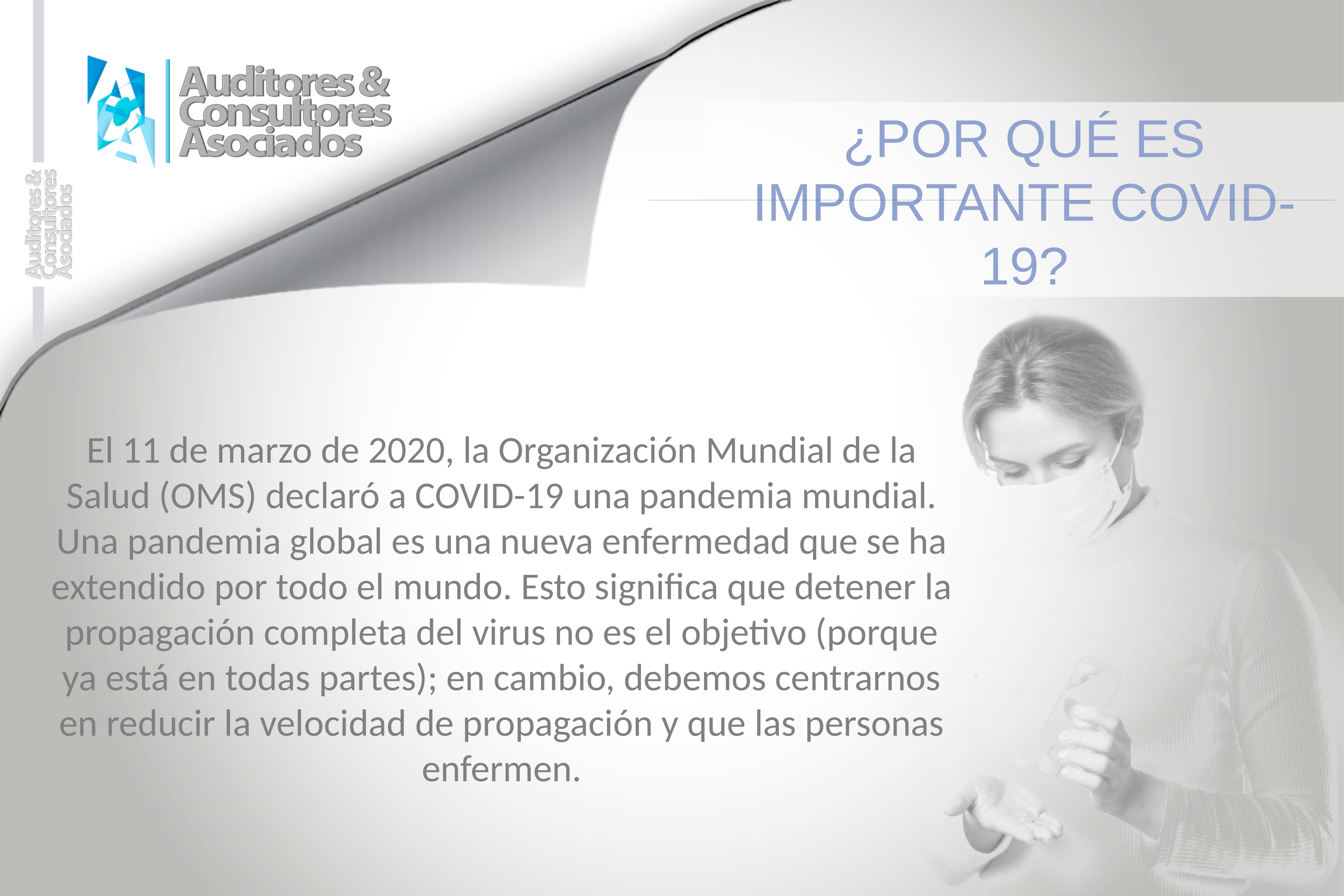

¿POR QUÉ ES IMPORTANTE COVID-19?
El 11 de marzo de 2020, la Organización Mundial de la Salud (OMS) declaró a COVID-19 una pandemia mundial. Una pandemia global es una nueva enfermedad que se ha extendido por todo el mundo. Esto significa que detener la propagación completa del virus no es el objetivo (porque ya está en todas partes); en cambio, debemos centrarnos en reducir la velocidad de propagación y que las personas enfermen.